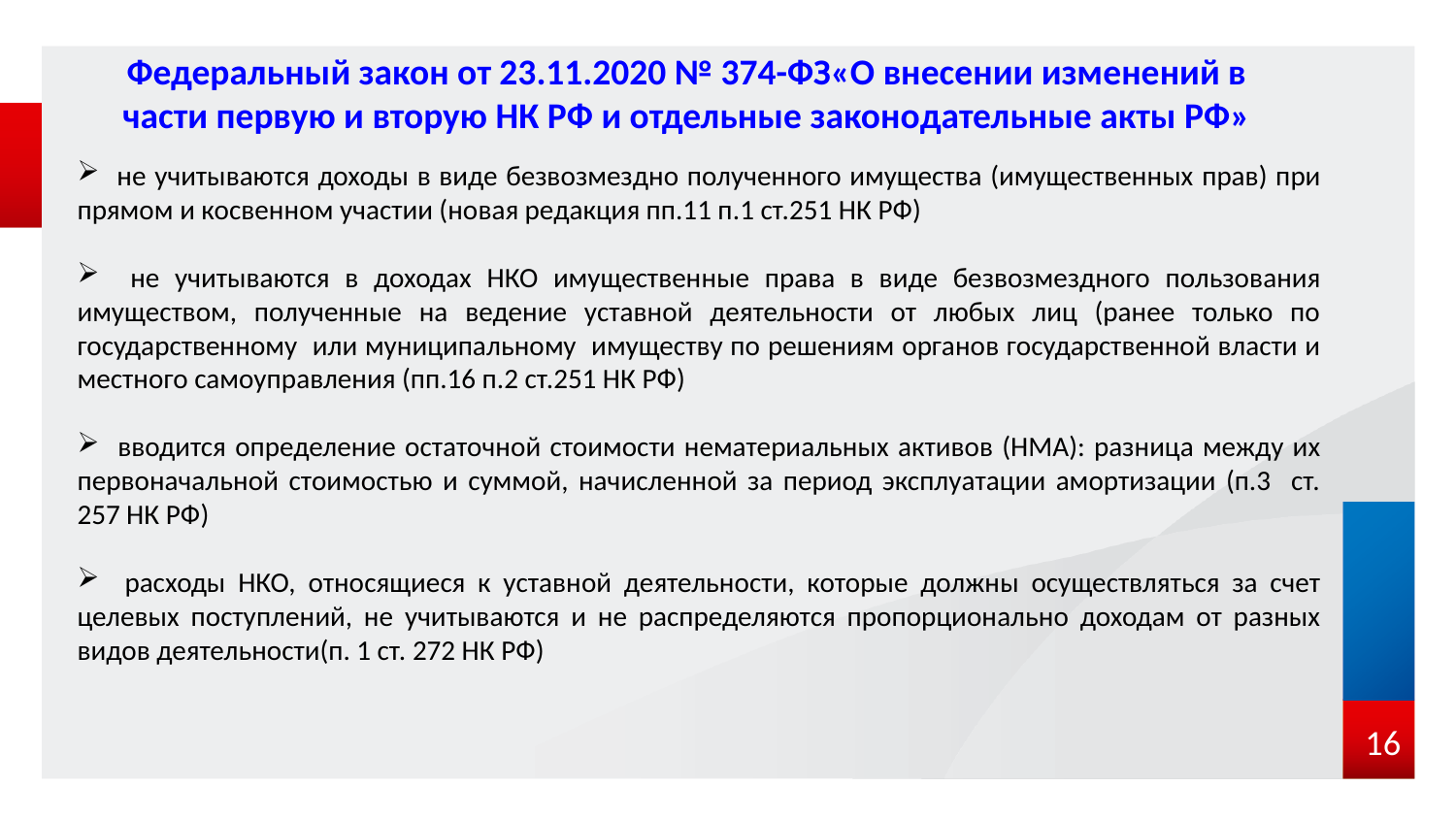

# Федеральный закон от 23.11.2020 № 374-ФЗ«О внесении изменений в части первую и вторую НК РФ и отдельные законодательные акты РФ»

  не учитываются доходы в виде безвозмездно полученного имущества (имущественных прав) при прямом и косвенном участии (новая редакция пп.11 п.1 ст.251 НК РФ)

  не учитываются в доходах НКО имущественные права в виде безвозмездного пользования имуществом, полученные на ведение уставной деятельности от любых лиц (ранее только по государственному  или муниципальному  имуществу по решениям органов государственной власти и местного самоуправления (пп.16 п.2 ст.251 НК РФ)

  вводится определение остаточной стоимости нематериальных активов (НМА): разница между их первоначальной стоимостью и суммой, начисленной за период эксплуатации амортизации (п.3  ст. 257 НК РФ)

  расходы НКО, относящиеся к уставной деятельности, которые должны осуществляться за счет целевых поступлений, не учитываются и не распределяются пропорционально доходам от разных видов деятельности(п. 1 ст. 272 НК РФ)
 16